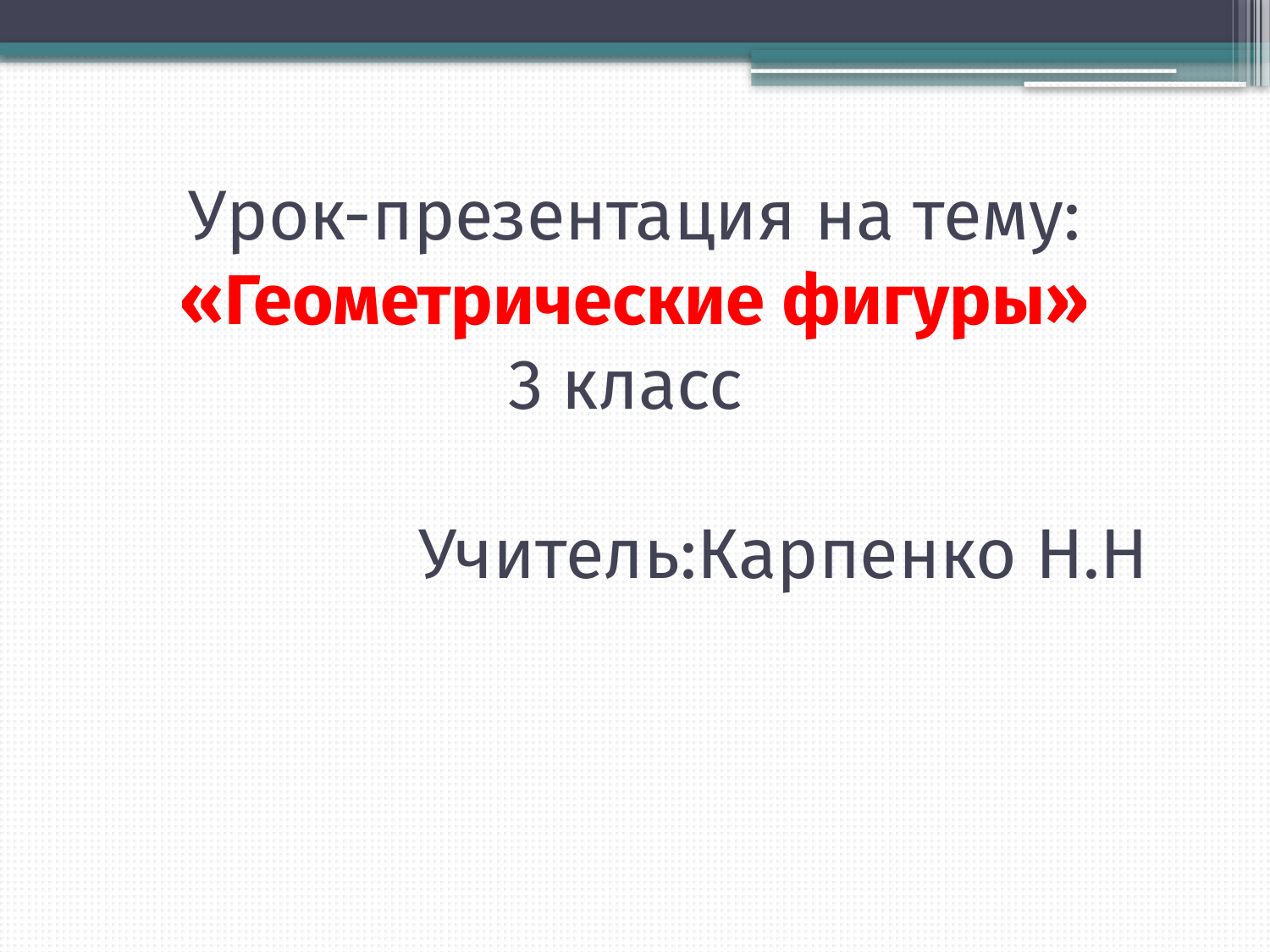

# Урок-презентация на тему: «Геометрические фигуры» 3 класс Учитель:Карпенко Н.Н